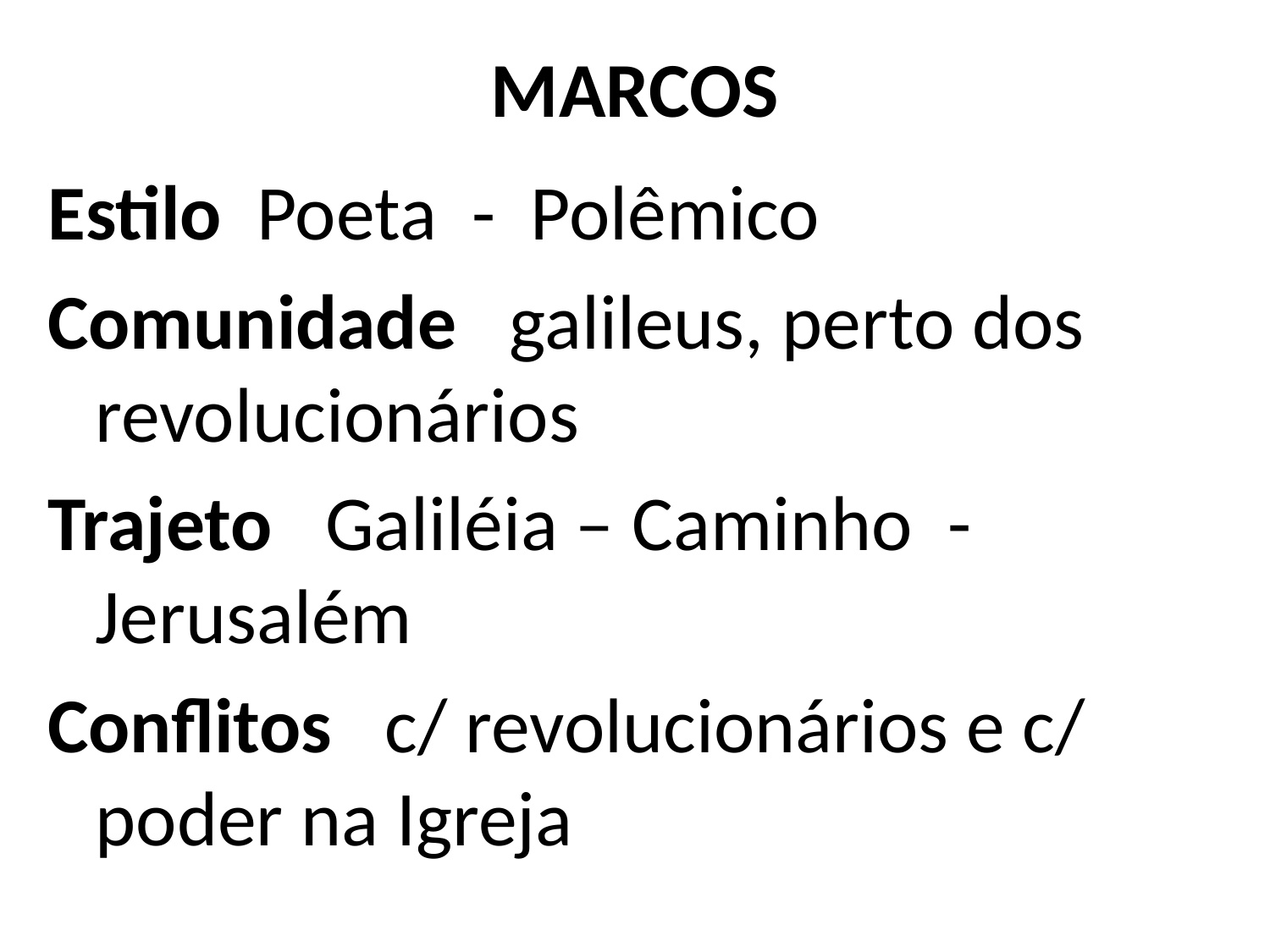

# MARCOS
Estilo  Poeta  -  Polêmico
Comunidade   galileus, perto dos revolucionários
Trajeto   Galiléia – Caminho  -  Jerusalém
Conflitos   c/ revolucionários e c/ poder na Igreja